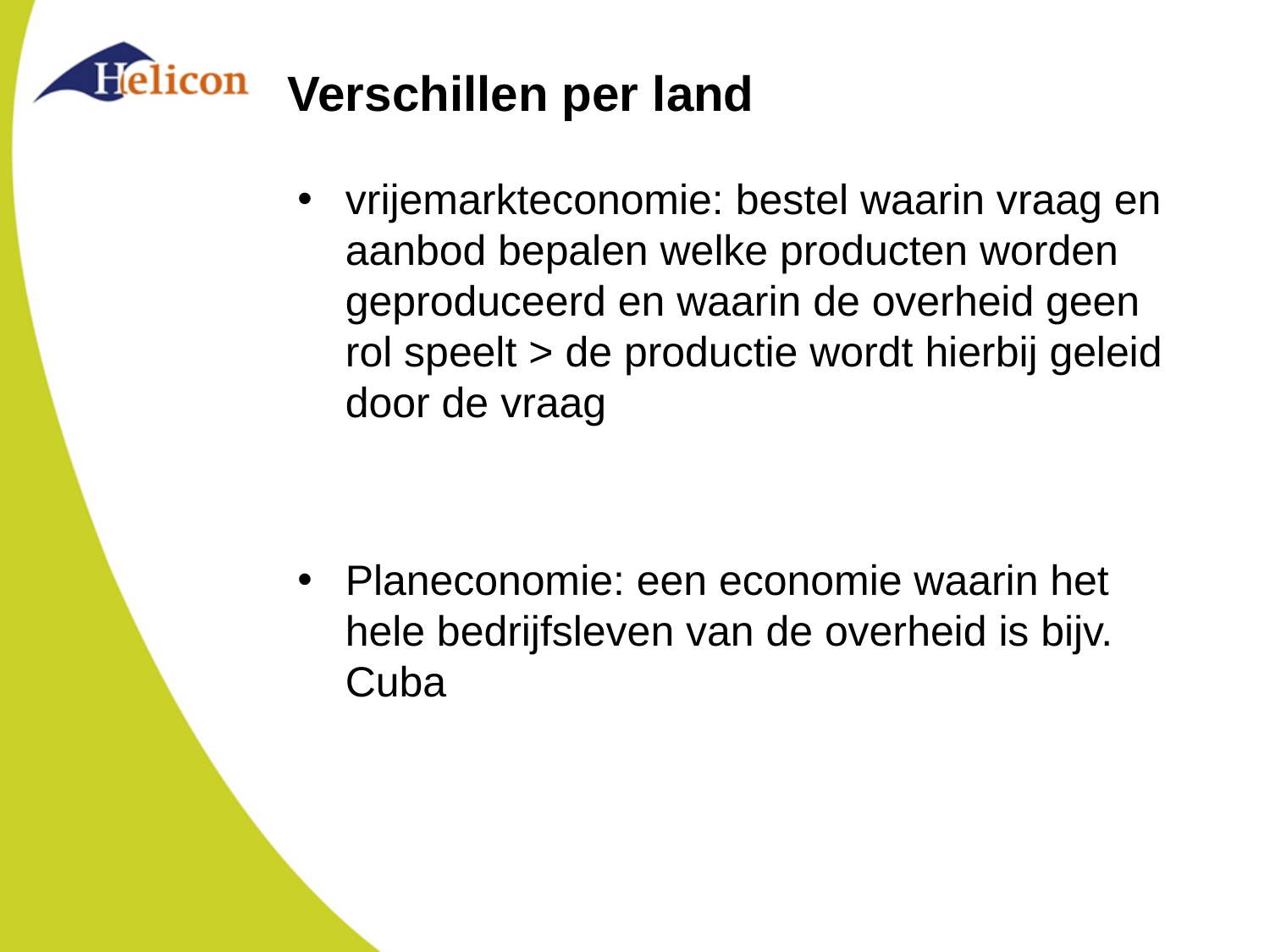

# Verschillen per land
vrijemarkteconomie: bestel waarin vraag en aanbod bepalen welke producten worden geproduceerd en waarin de overheid geen rol speelt > de productie wordt hierbij geleid door de vraag

Planeconomie: een economie waarin het hele bedrijfsleven van de overheid is bijv. Cuba